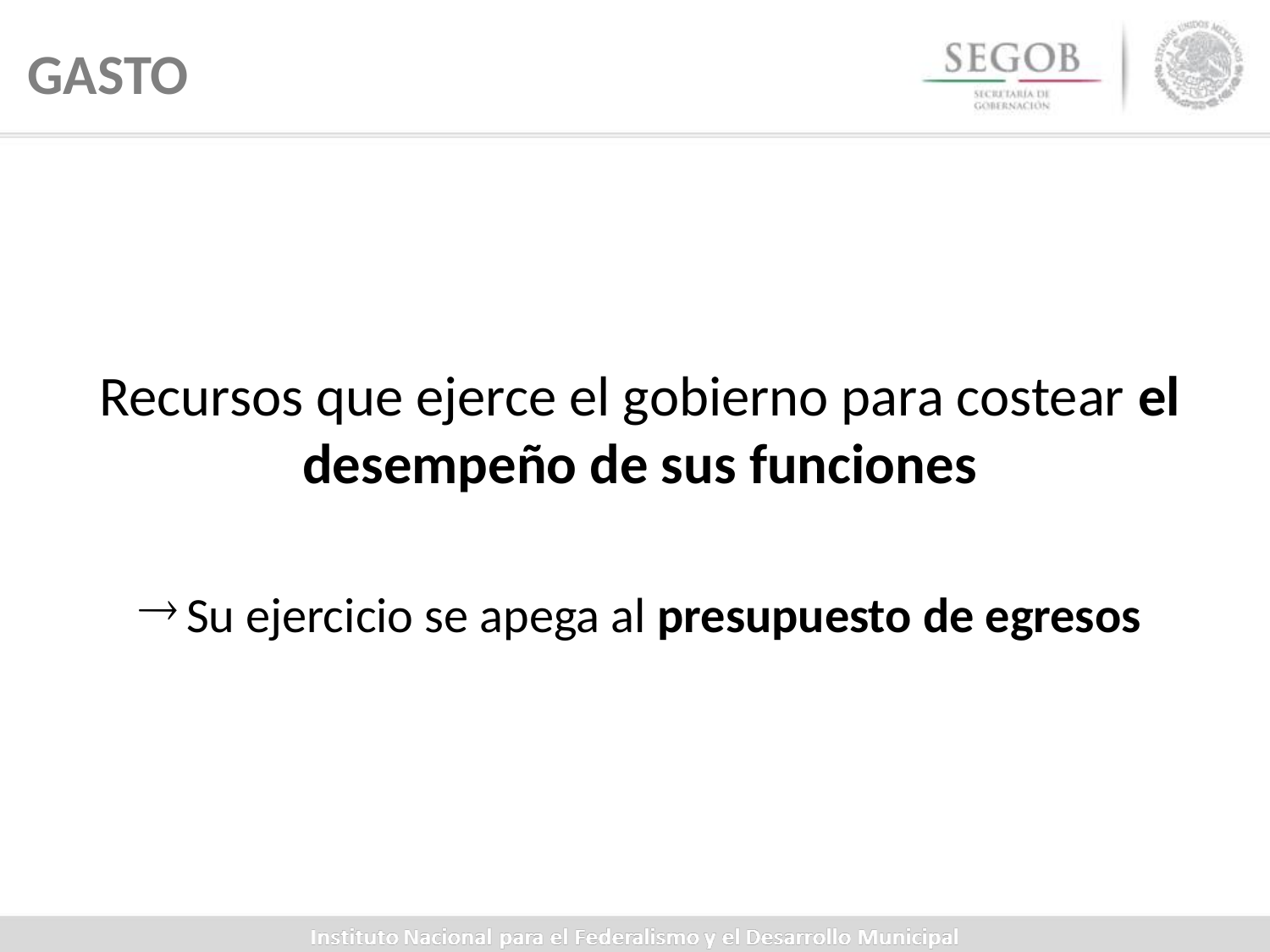

GASTO
Recursos que ejerce el gobierno para costear el desempeño de sus funciones

Su ejercicio se apega al presupuesto de egresos